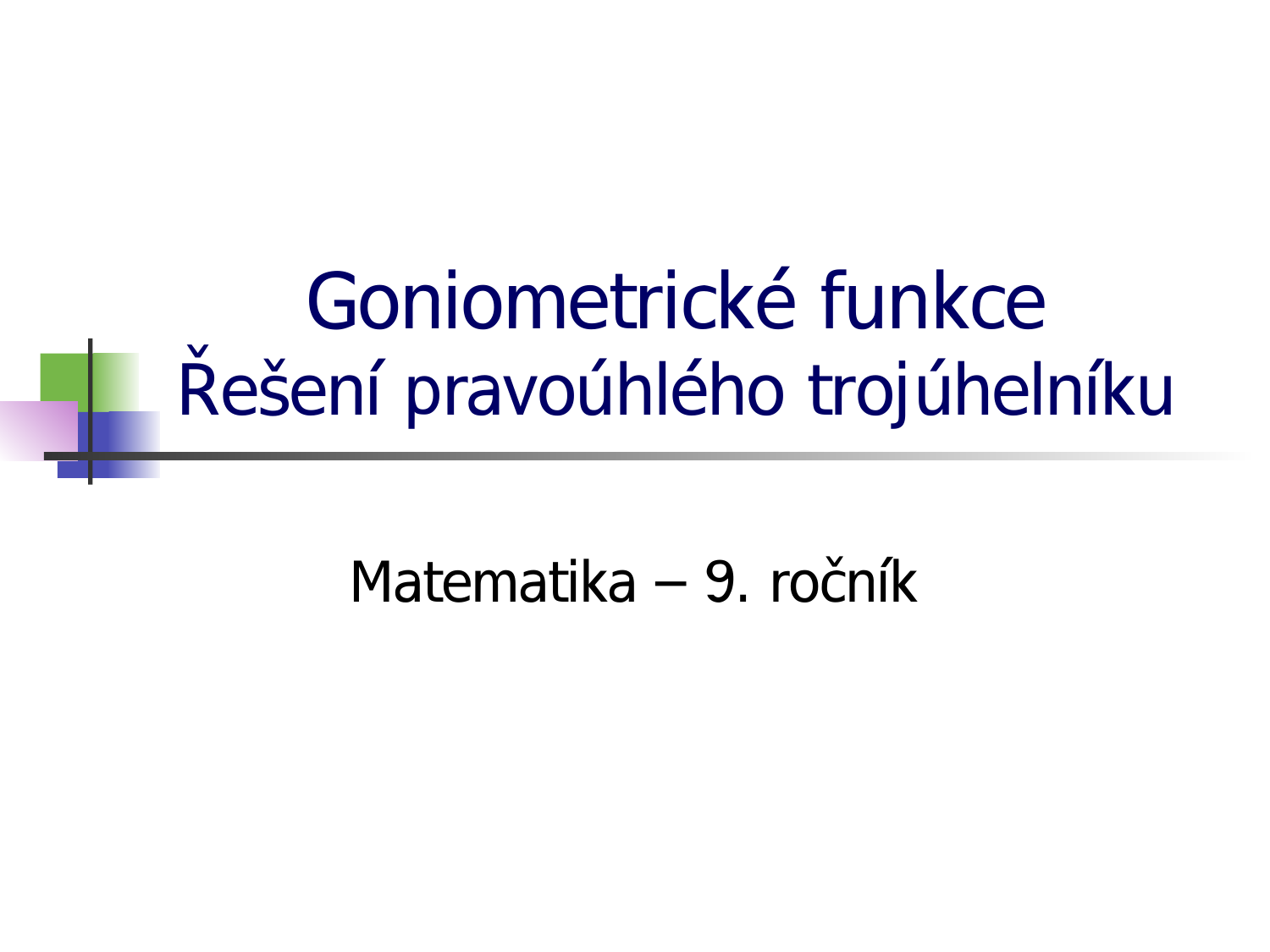

# Goniometrické funkce Řešení pravoúhlého trojúhelníku
Matematika – 9. ročník